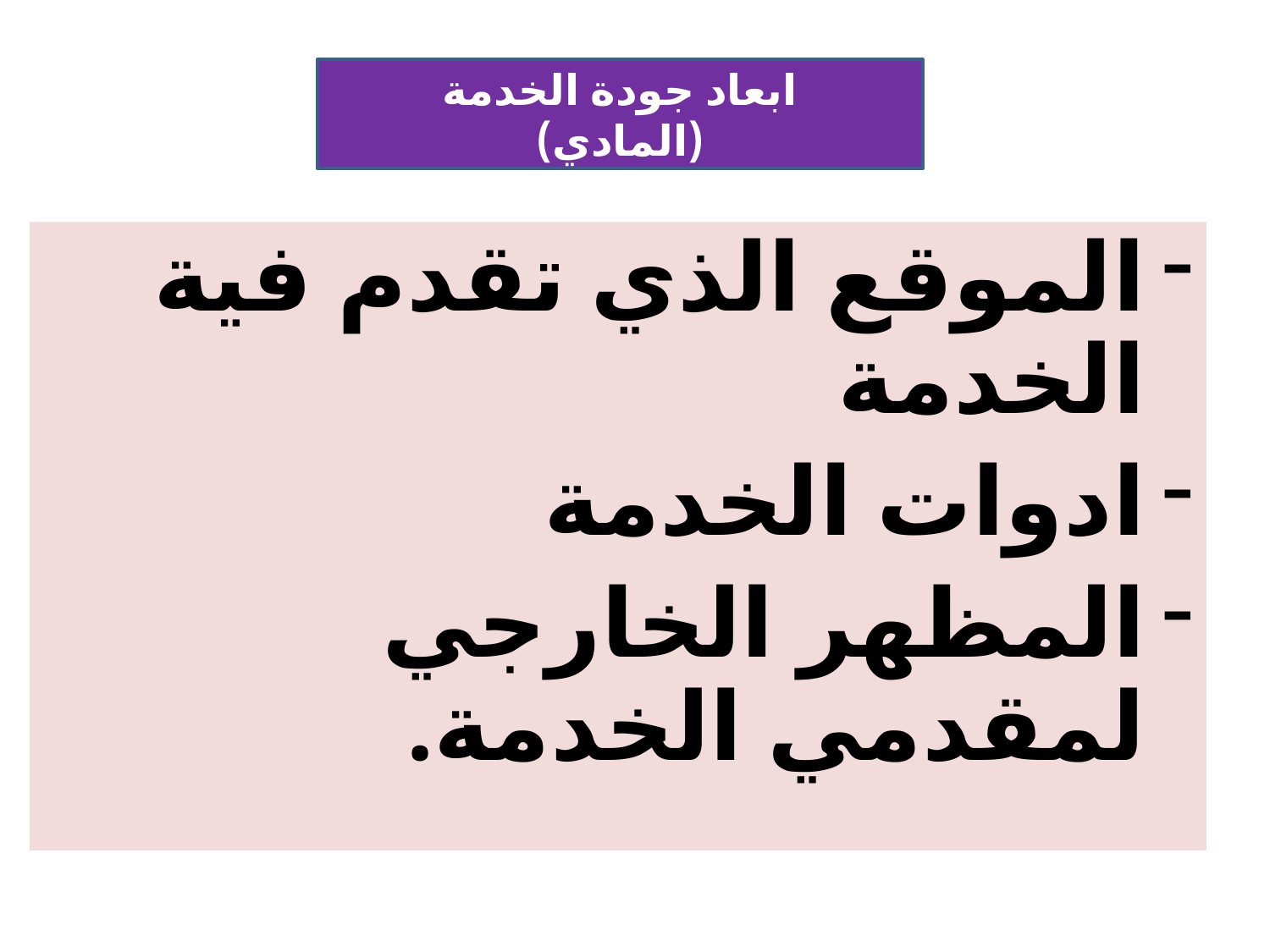

#
ابعاد جودة الخدمة
(المادي)
الموقع الذي تقدم فية الخدمة
ادوات الخدمة
المظهر الخارجي لمقدمي الخدمة.